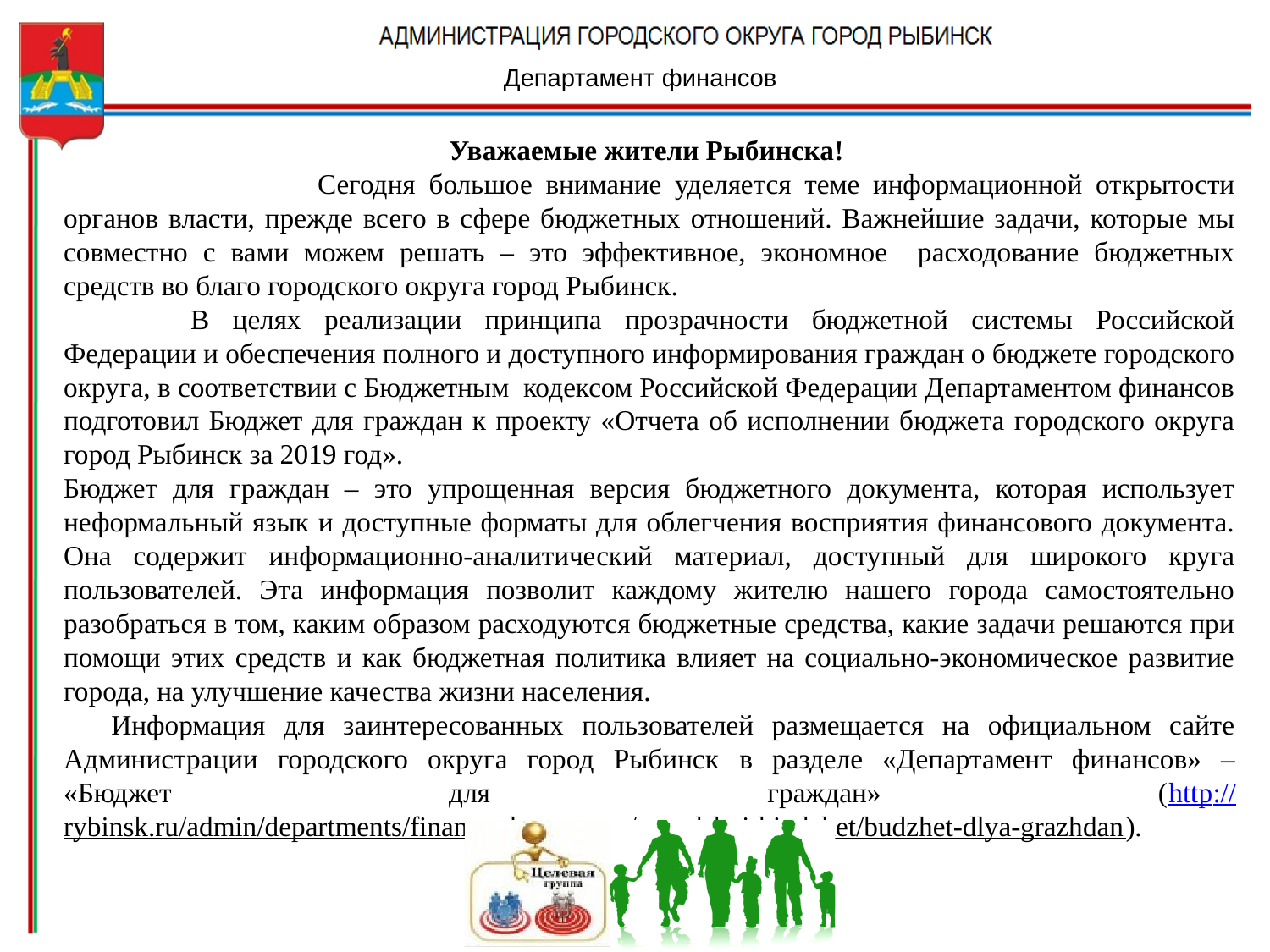

Департамент финансов
Уважаемые жители Рыбинска!
		Сегодня большое внимание уделяется теме информационной открытости органов власти, прежде всего в сфере бюджетных отношений. Важнейшие задачи, которые мы совместно с вами можем решать – это эффективное, экономное  расходование бюджетных средств во благо городского округа город Рыбинск.
	В целях реализации принципа прозрачности бюджетной системы Российской Федерации и обеспечения полного и доступного информирования граждан о бюджете городского округа, в соответствии с Бюджетным  кодексом Российской Федерации Департаментом финансов подготовил Бюджет для граждан к проекту «Отчета об исполнении бюджета городского округа город Рыбинск за 2019 год».
Бюджет для граждан – это упрощенная версия бюджетного документа, которая использует неформальный язык и доступные форматы для облегчения восприятия финансового документа. Она содержит информационно-аналитический материал, доступный для широкого круга пользователей. Эта информация позволит каждому жителю нашего города самостоятельно разобраться в том, каким образом расходуются бюджетные средства, какие задачи решаются при помощи этих средств и как бюджетная политика влияет на социально-экономическое развитие города, на улучшение качества жизни населения.
Информация для заинтересованных пользователей размещается на официальном сайте Администрации городского округа город Рыбинск в разделе «Департамент финансов» – «Бюджет для граждан» (http://rybinsk.ru/admin/departments/finance-department/gorodskoj-bjudzhet/budzhet-dlya-grazhdan).